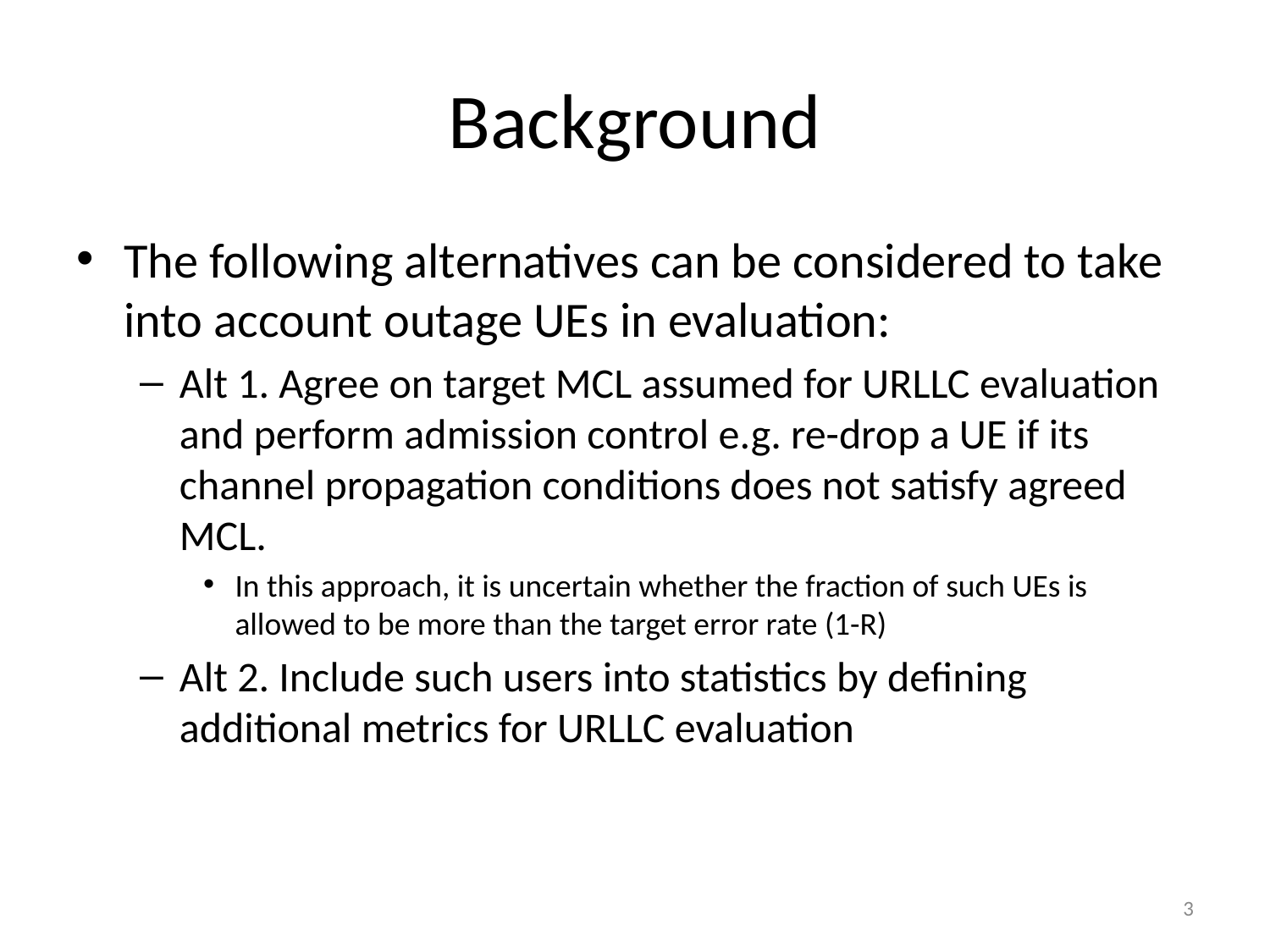

# Background
The following alternatives can be considered to take into account outage UEs in evaluation:
Alt 1. Agree on target MCL assumed for URLLC evaluation and perform admission control e.g. re-drop a UE if its channel propagation conditions does not satisfy agreed MCL.
In this approach, it is uncertain whether the fraction of such UEs is allowed to be more than the target error rate (1-R)
Alt 2. Include such users into statistics by defining additional metrics for URLLC evaluation

3